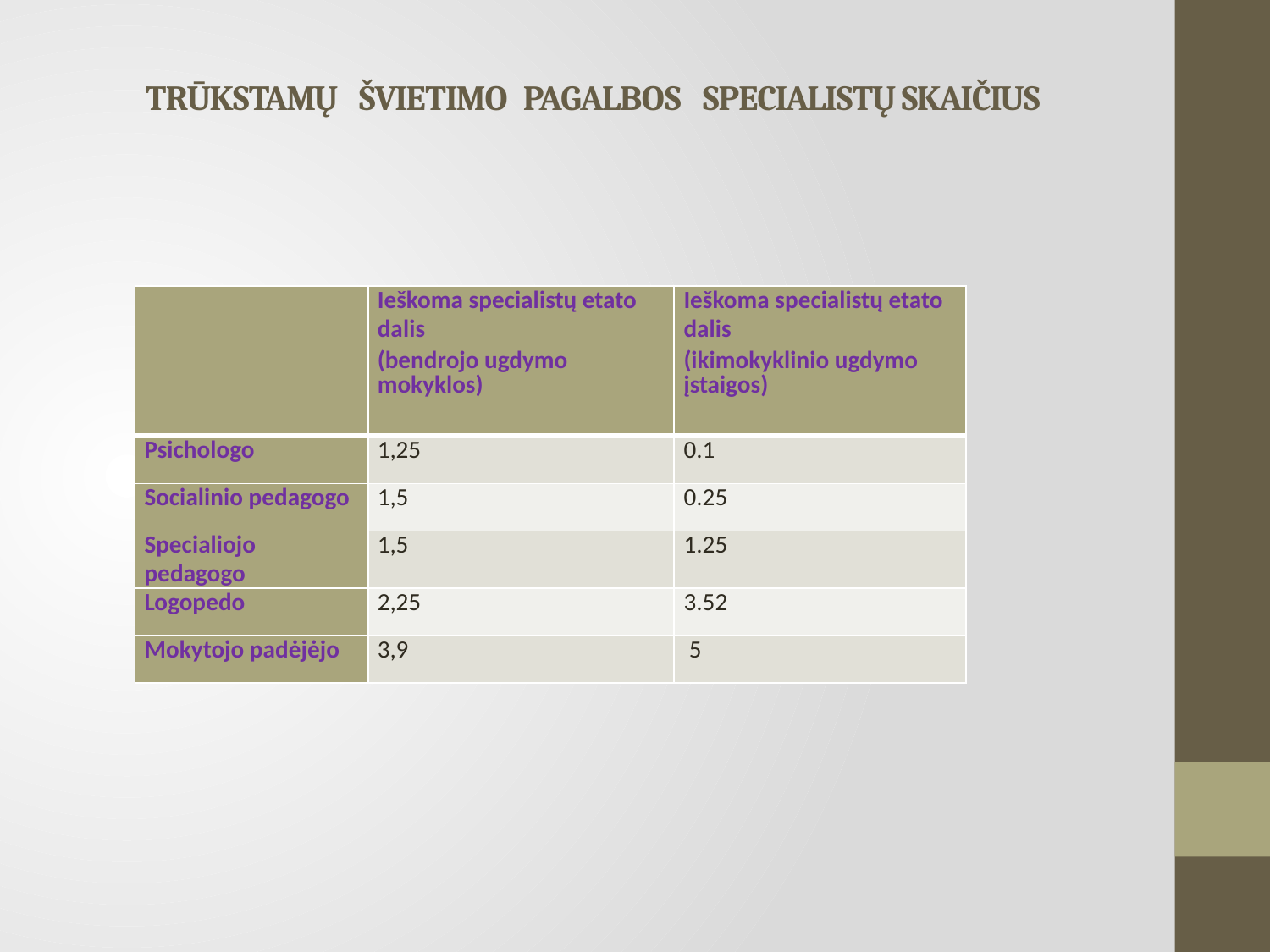

# TRŪKSTAMŲ   ŠVIETIMO  PAGALBOS   SPECIALISTŲ SKAIČIUS
|  | Ieškoma specialistų etato dalis (bendrojo ugdymo mokyklos) | Ieškoma specialistų etato dalis (ikimokyklinio ugdymo įstaigos) |
| --- | --- | --- |
| Psichologo | 1,25 | 0.1 |
| Socialinio pedagogo | 1,5 | 0.25 |
| Specialiojo pedagogo | 1,5 | 1.25 |
| Logopedo | 2,25 | 3.52 |
| Mokytojo padėjėjo | 3,9 | 5 |